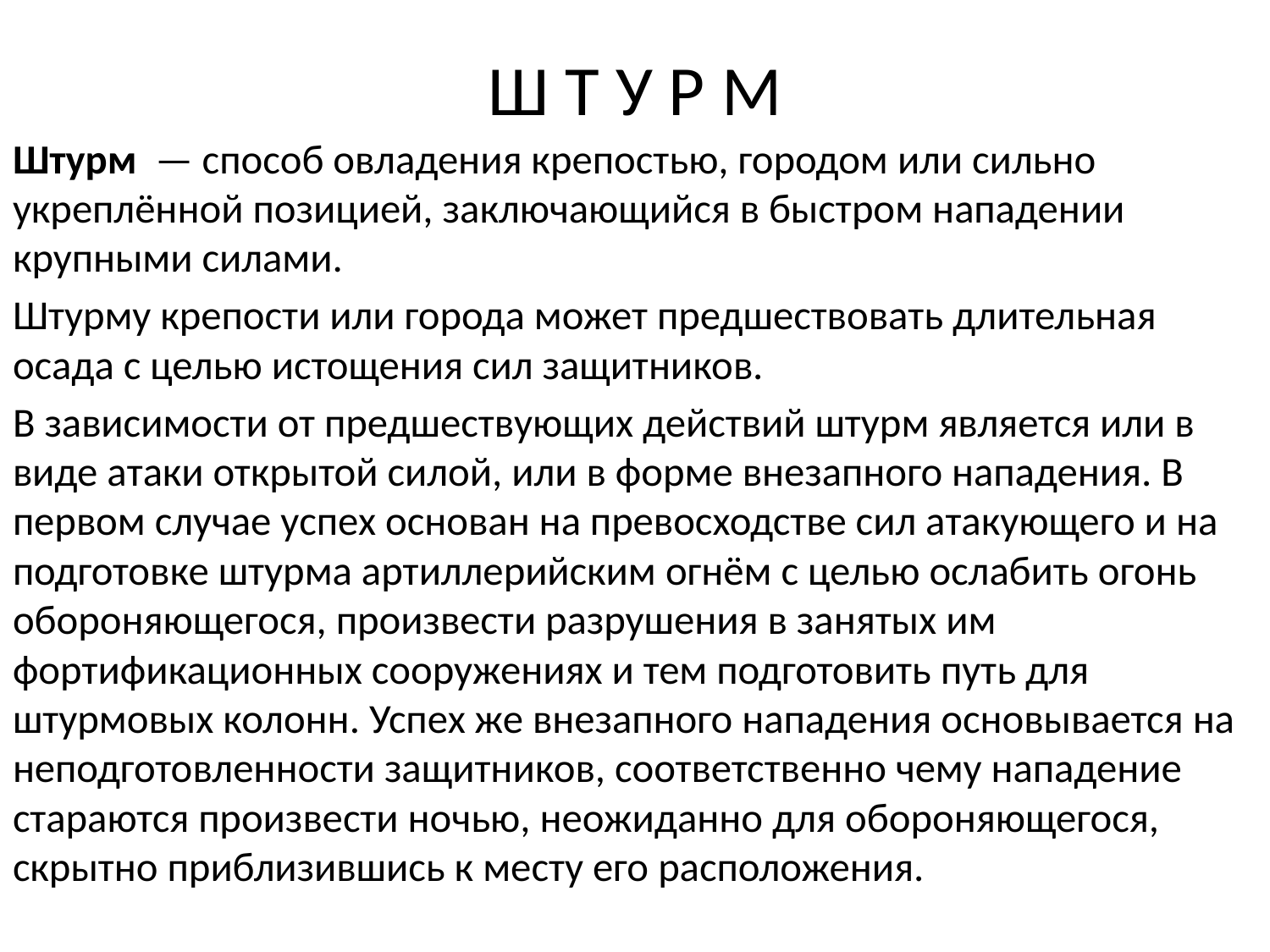

# Ш Т У Р М
Штурм  — способ овладения крепостью, городом или сильно укреплённой позицией, заключающийся в быстром нападении крупными силами.
Штурму крепости или города может предшествовать длительная осада с целью истощения сил защитников.
В зависимости от предшествующих действий штурм является или в виде атаки открытой силой, или в форме внезапного нападения. В первом случае успех основан на превосходстве сил атакующего и на подготовке штурма артиллерийским огнём с целью ослабить огонь обороняющегося, произвести разрушения в занятых им фортификационных сооружениях и тем подготовить путь для штурмовых колонн. Успех же внезапного нападения основывается на неподготовленности защитников, соответственно чему нападение стараются произвести ночью, неожиданно для обороняющегося, скрытно приблизившись к месту его расположения.